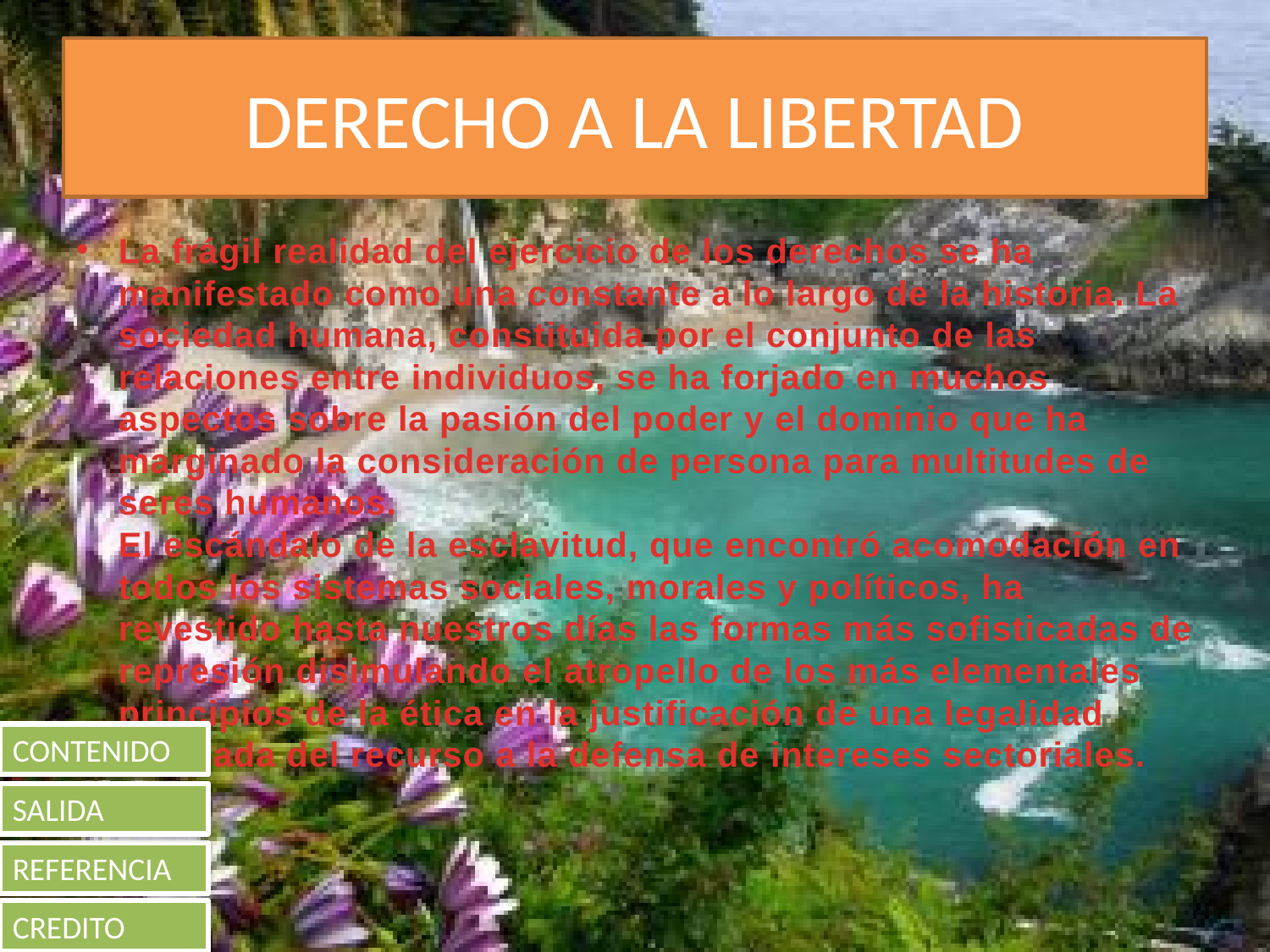

# DERECHO A LA LIBERTAD
La frágil realidad del ejercicio de los derechos se ha manifestado como una constante a lo largo de la historia. La sociedad humana, constituida por el conjunto de las relaciones entre individuos, se ha forjado en muchos aspectos sobre la pasión del poder y el dominio que ha marginado la consideración de persona para multitudes de seres humanos.
El escándalo de la esclavitud, que encontró acomodación en todos los sistemas sociales, morales y políticos, ha revestido hasta nuestros días las formas más sofisticadas de represión disimulando el atropello de los más elementales principios de la ética en la justificación de una legalidad emanada del recurso a la defensa de intereses sectoriales.
CONTENIDO
SALIDA
REFERENCIA
CREDITO